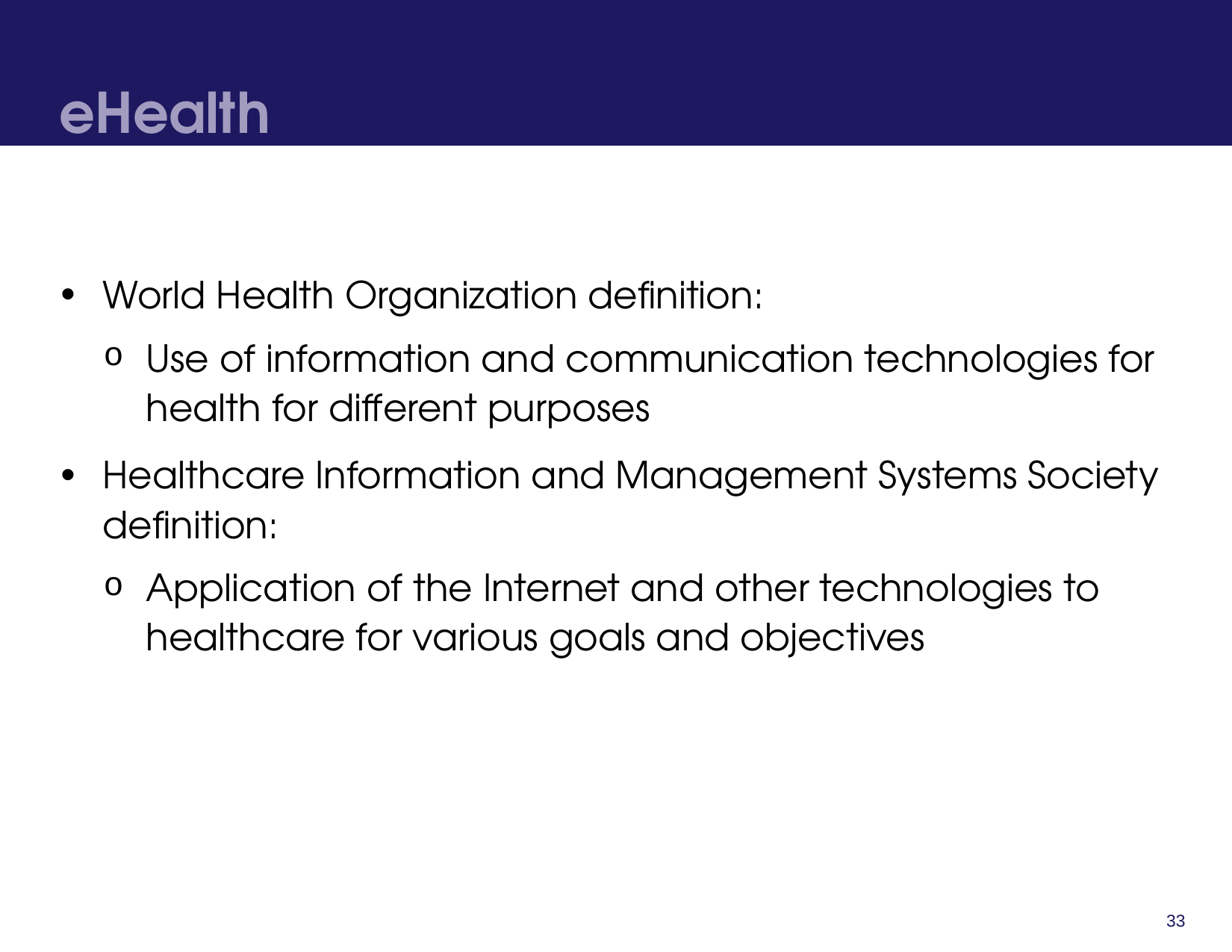

# eHealth
World Health Organization definition:
Use of information and communication technologies for health for different purposes
Healthcare Information and Management Systems Society definition:
Application of the Internet and other technologies to healthcare for various goals and objectives

33